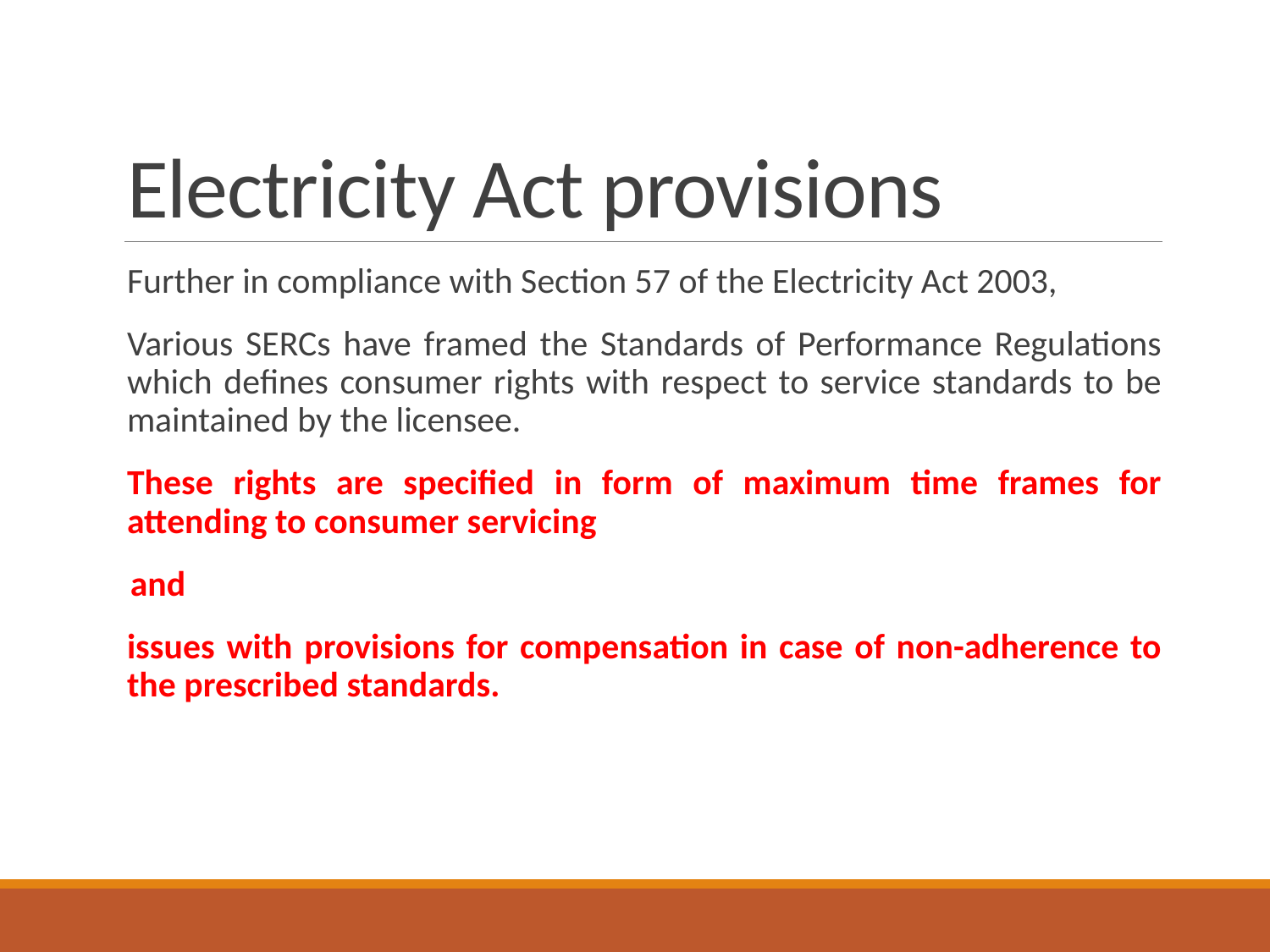

# Electricity Act provisions
Further in compliance with Section 57 of the Electricity Act 2003,
Various SERCs have framed the Standards of Performance Regulations which defines consumer rights with respect to service standards to be maintained by the licensee.
These rights are specified in form of maximum time frames for attending to consumer servicing
  and
issues with provisions for compensation in case of non-adherence to the prescribed standards.